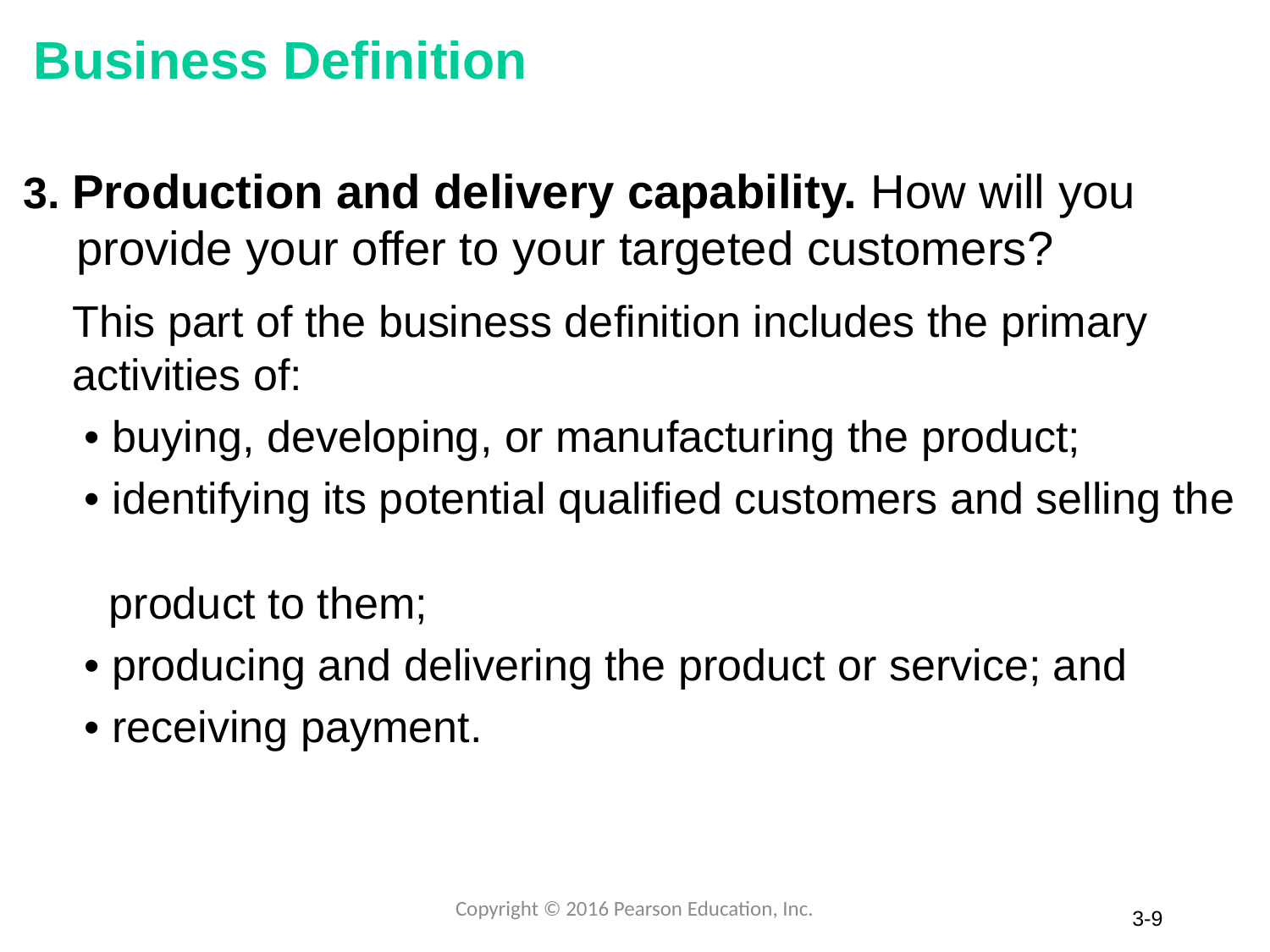

# Business Definition
3. Production and delivery capability. How will you
    provide your offer to your targeted customers?

    This part of the business definition includes the primary
    activities of:
     • buying, developing, or manufacturing the product;
     • identifying its potential qualified customers and selling the
       product to them;
     • producing and delivering the product or service; and
     • receiving payment.
Copyright © 2016 Pearson Education, Inc.